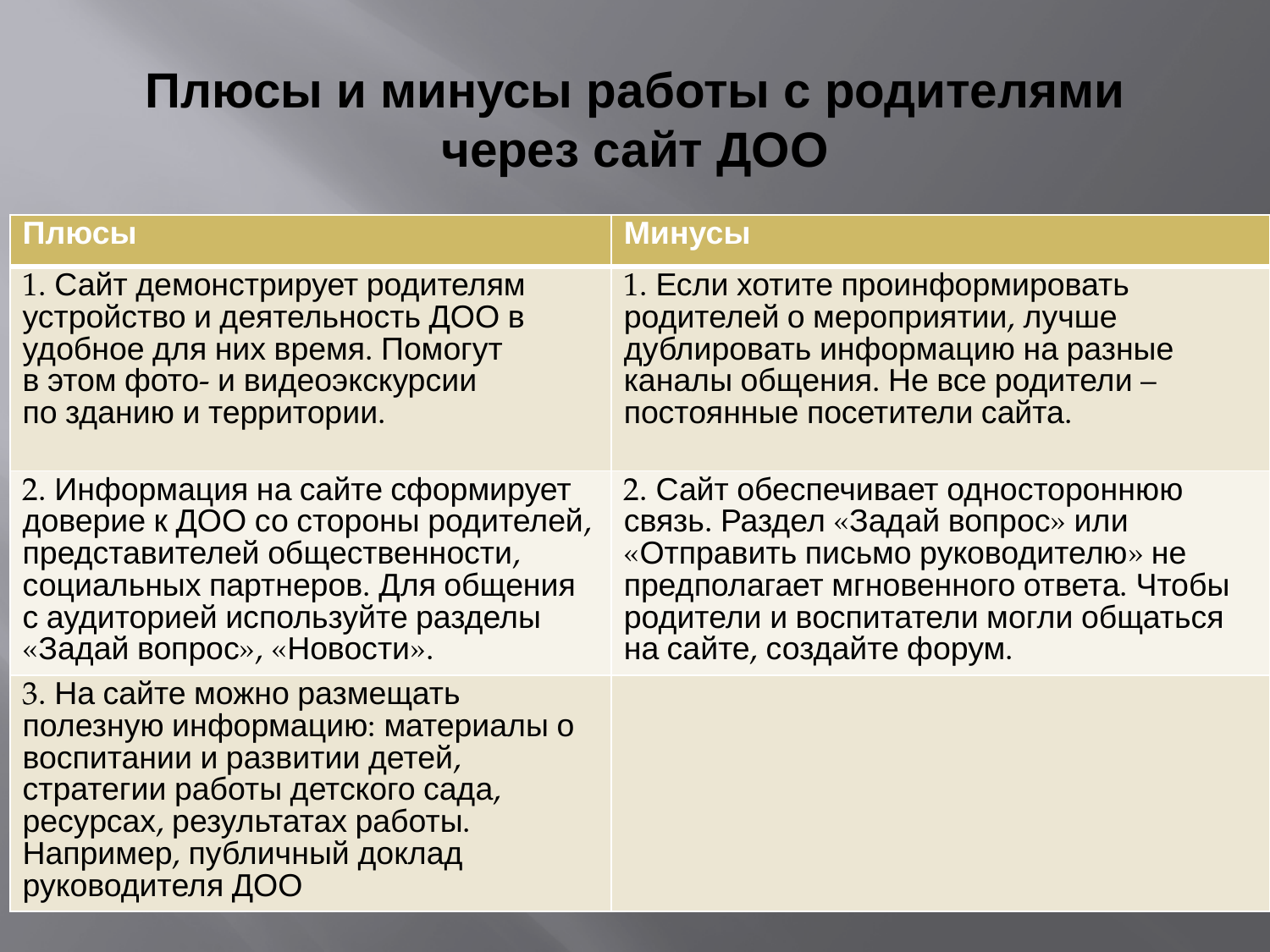

# Плюсы и минусы работы с родителями через сайт ДОО
| Плюсы | Минусы |
| --- | --- |
| 1. Сайт демонстрирует родителям устройство и деятельность ДОО в удобное для них время. Помогут в этом фото- и видеоэкскурсии по зданию и территории. | 1. Если хотите проинформировать родителей о мероприятии, лучше дублировать информацию на разные каналы общения. Не все родители – постоянные посетители сайта. |
| 2. Информация на сайте сформирует доверие к ДОО со стороны родителей, представителей общественности, социальных партнеров. Для общения с аудиторией используйте разделы «Задай вопрос», «Новости». | 2. Сайт обеспечивает одностороннюю связь. Раздел «Задай вопрос» или «Отправить письмо руководителю» не предполагает мгновенного ответа. Чтобы родители и воспитатели могли общаться на сайте, создайте форум. |
| 3. На сайте можно размещать полезную информацию: материалы о воспитании и развитии детей, стратегии работы детского сада, ресурсах, результатах работы. Например, публичный доклад руководителя ДОО |  |